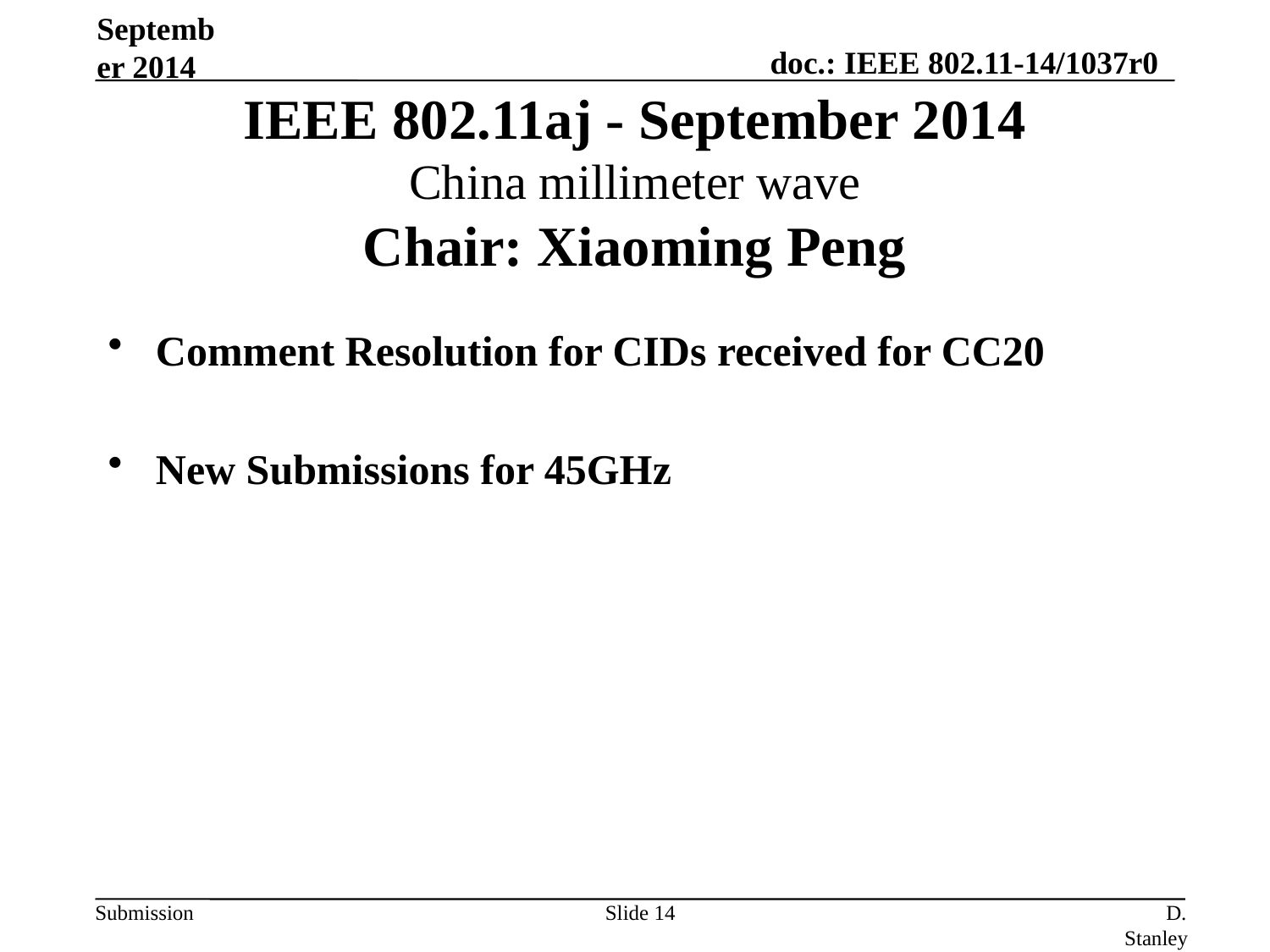

September 2014
# IEEE 802.11aj - September 2014 China millimeter wave Chair: Xiaoming Peng
Comment Resolution for CIDs received for CC20

New Submissions for 45GHz
Slide 14
D. Stanley, Aruba Networks